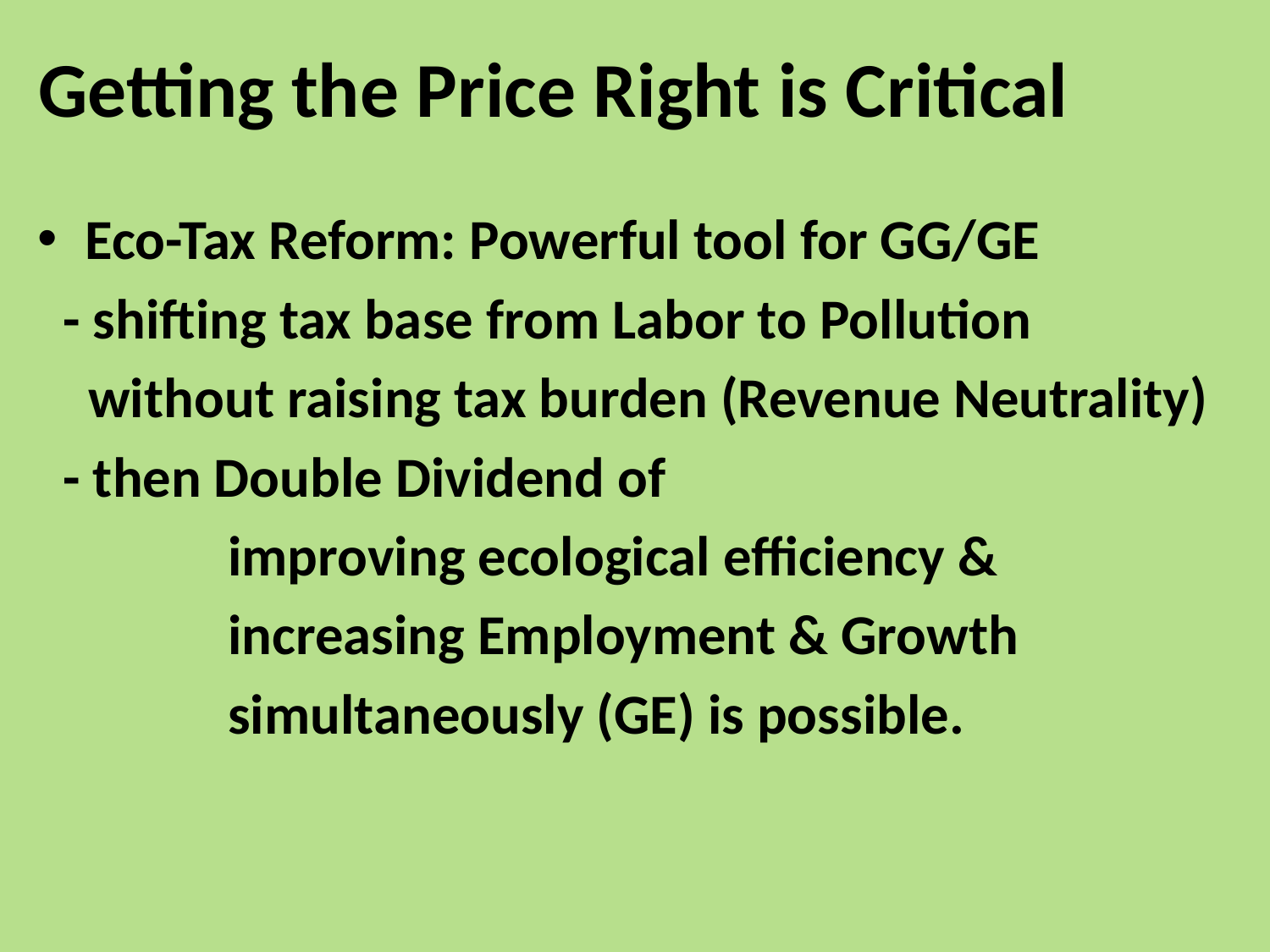

# Getting the Price Right is Critical
Eco-Tax Reform: Powerful tool for GG/GE
  - shifting tax base from Labor to Pollution
    without raising tax burden (Revenue Neutrality)
  - then Double Dividend of
               improving ecological efficiency &
               increasing Employment & Growth
               simultaneously (GE) is possible.